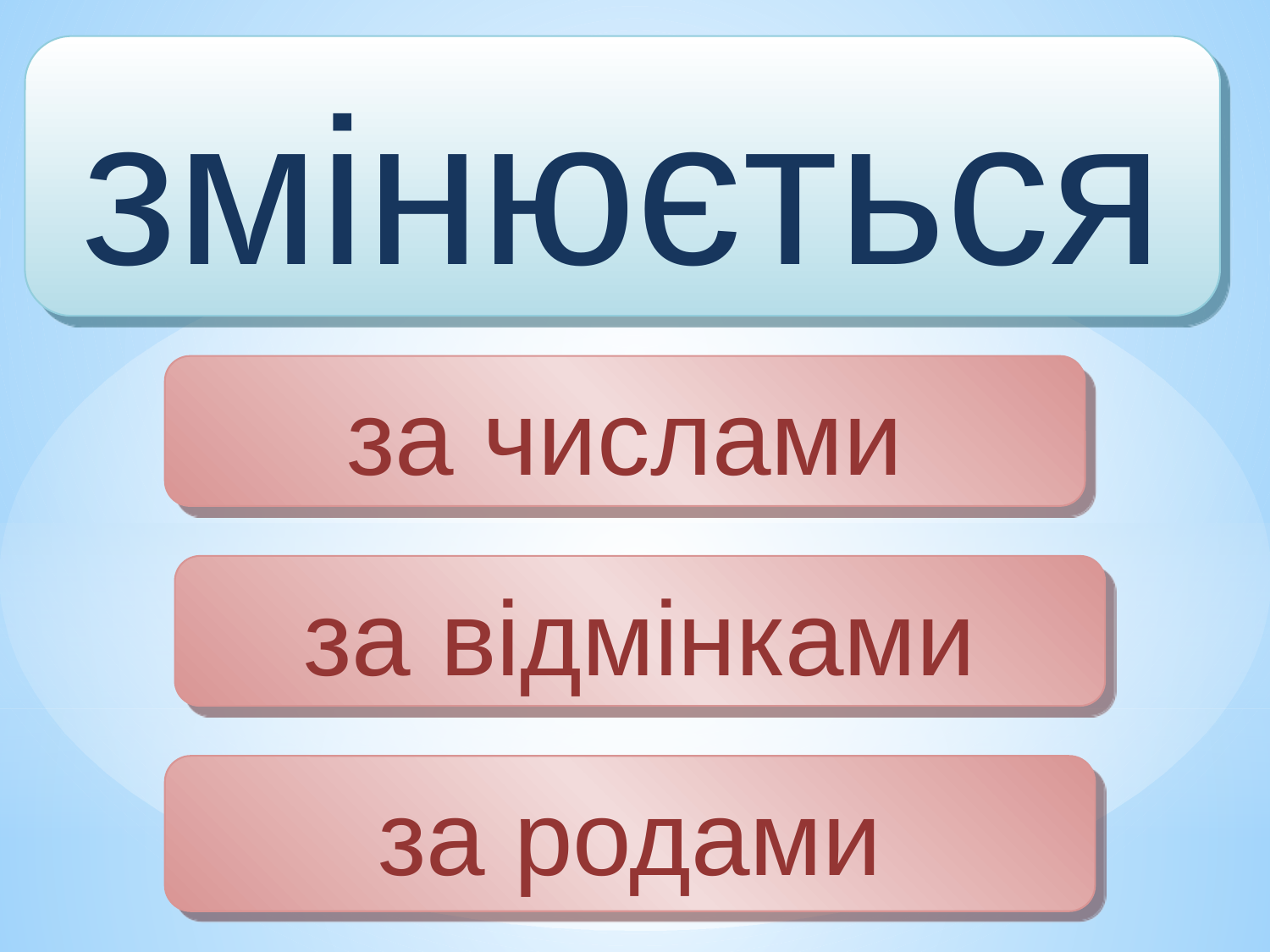

змінюється
за числами
за відмінками
за родами